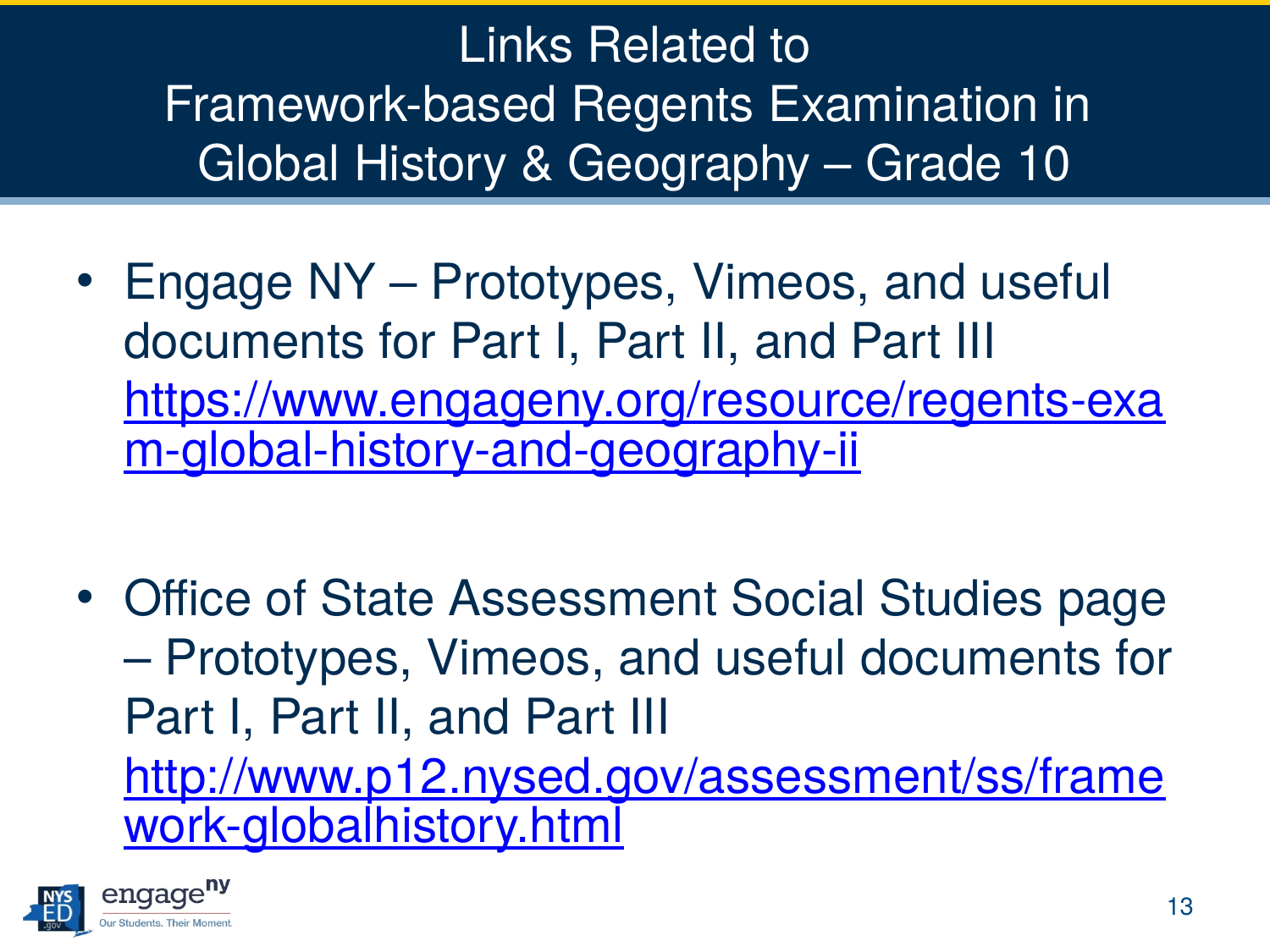

# Links Related to Framework-based Regents Examination in Global History & Geography – Grade 10
Engage NY – Prototypes, Vimeos, and useful documents for Part I, Part II, and Part III https://www.engageny.org/resource/regents-exam-global-history-and-geography-ii

Office of State Assessment Social Studies page – Prototypes, Vimeos, and useful documents for Part I, Part II, and Part III http://www.p12.nysed.gov/assessment/ss/framework-globalhistory.html
13